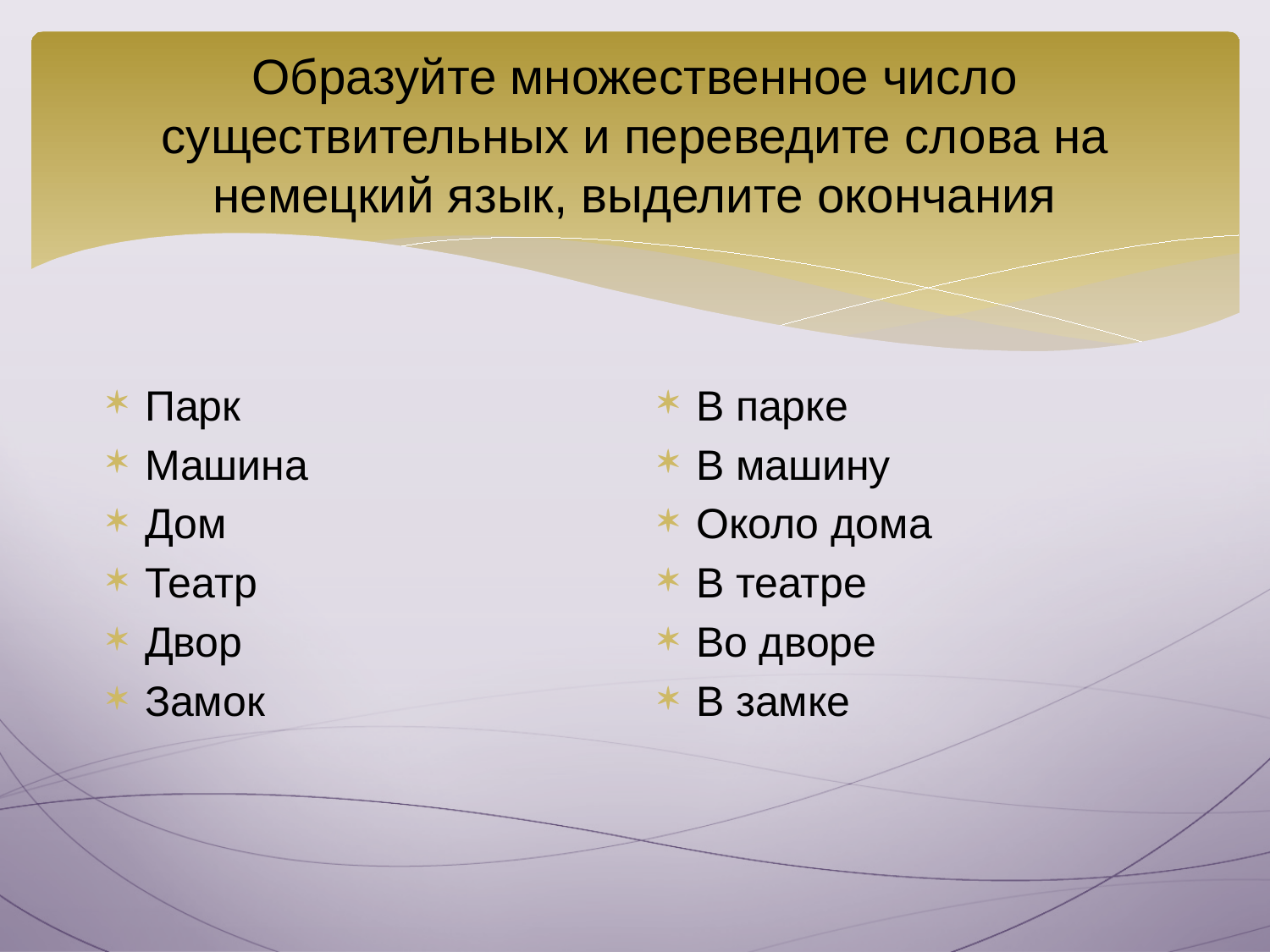

# Образуйте множественное число существительных и переведите слова на немецкий язык, выделите окончания
Парк
Машина
Дом
Театр
Двор
Замок

В парке
В машину
Около дома
В театре
Во дворе
В замке